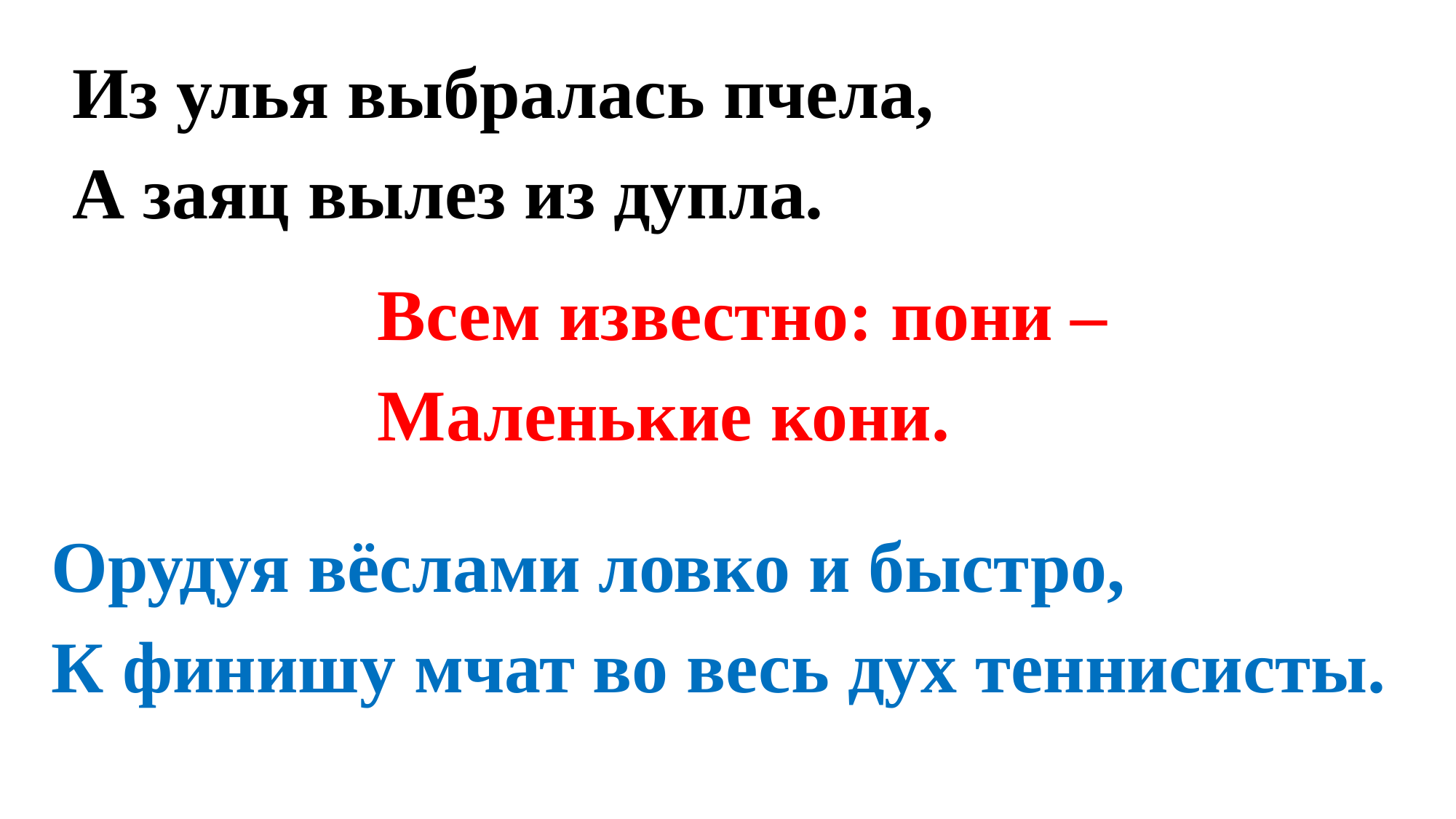

Из улья выбралась пчела,
А заяц вылез из дупла.
Всем известно: пони –
Маленькие кони.
Орудуя вёслами ловко и быстро,
К финишу мчат во весь дух теннисисты.